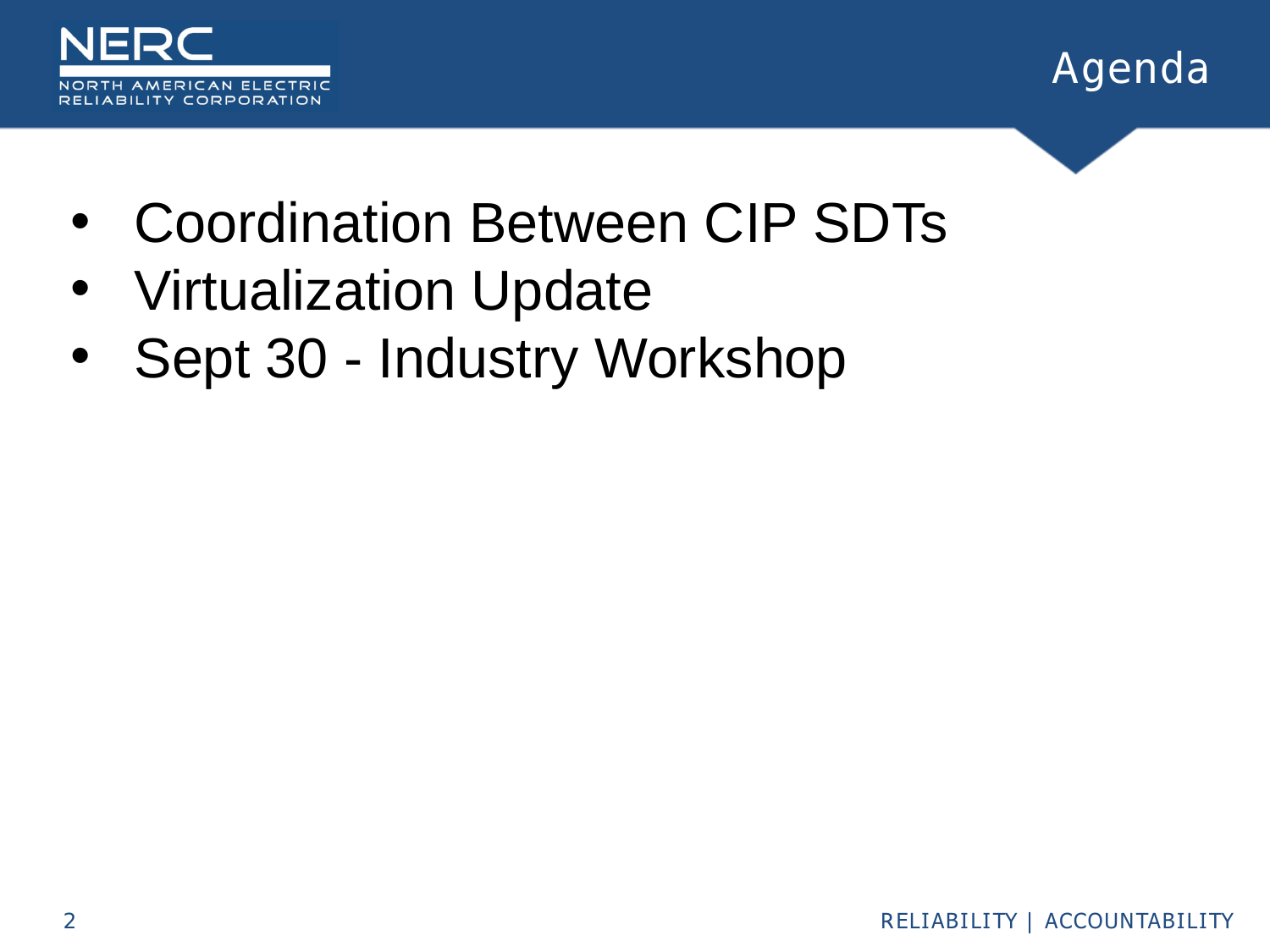

# Agenda
Coordination Between CIP SDTs
Virtualization Update
Sept 30 - Industry Workshop